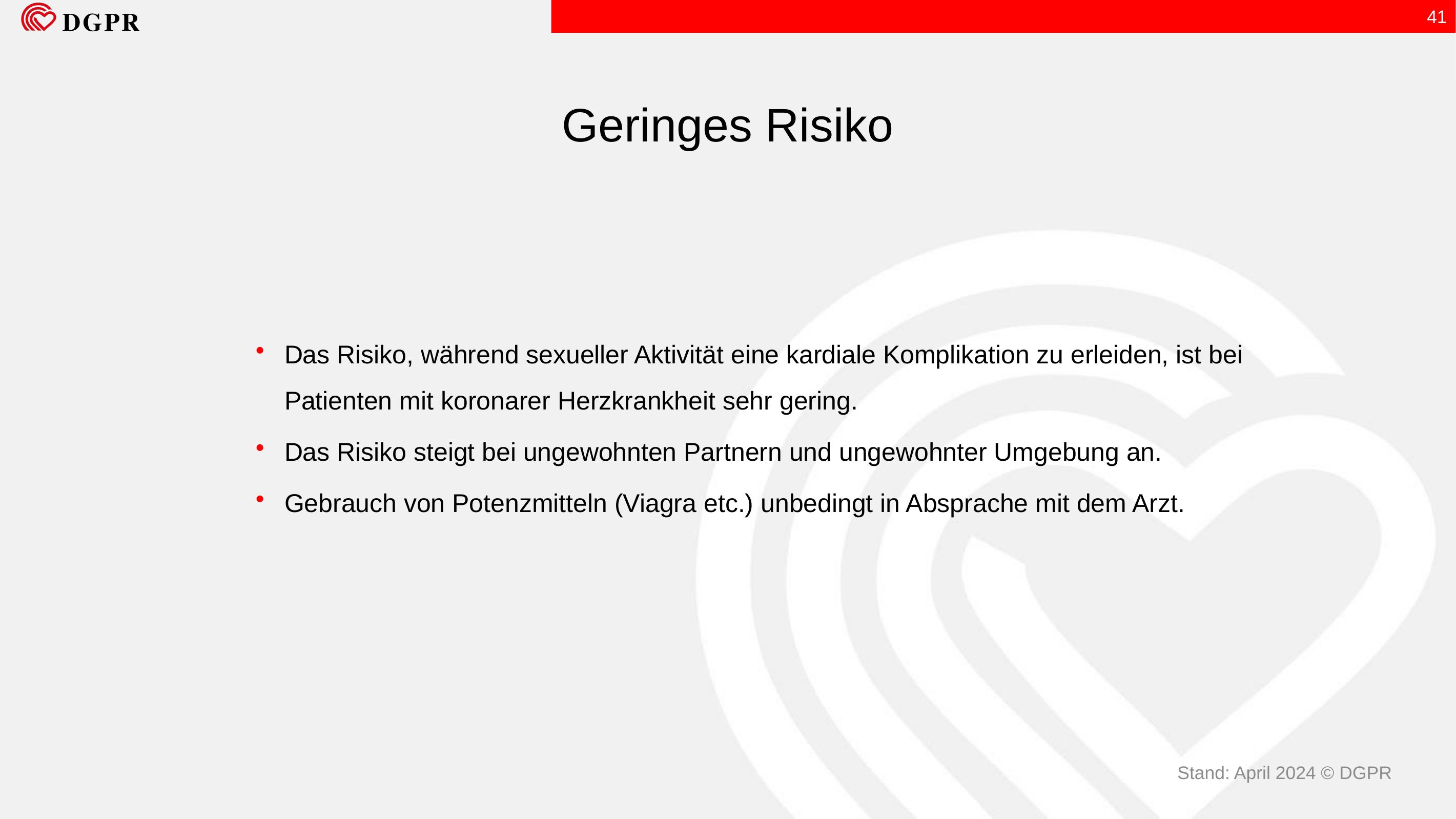

41
Geringes Risiko
Das Risiko, während sexueller Aktivität eine kardiale Komplikation zu erleiden, ist bei Patienten mit koronarer Herzkrankheit sehr gering.
Das Risiko steigt bei ungewohnten Partnern und ungewohnter Umgebung an.
Gebrauch von Potenzmitteln (Viagra etc.) unbedingt in Absprache mit dem Arzt.

Stand: April 2024 © DGPR